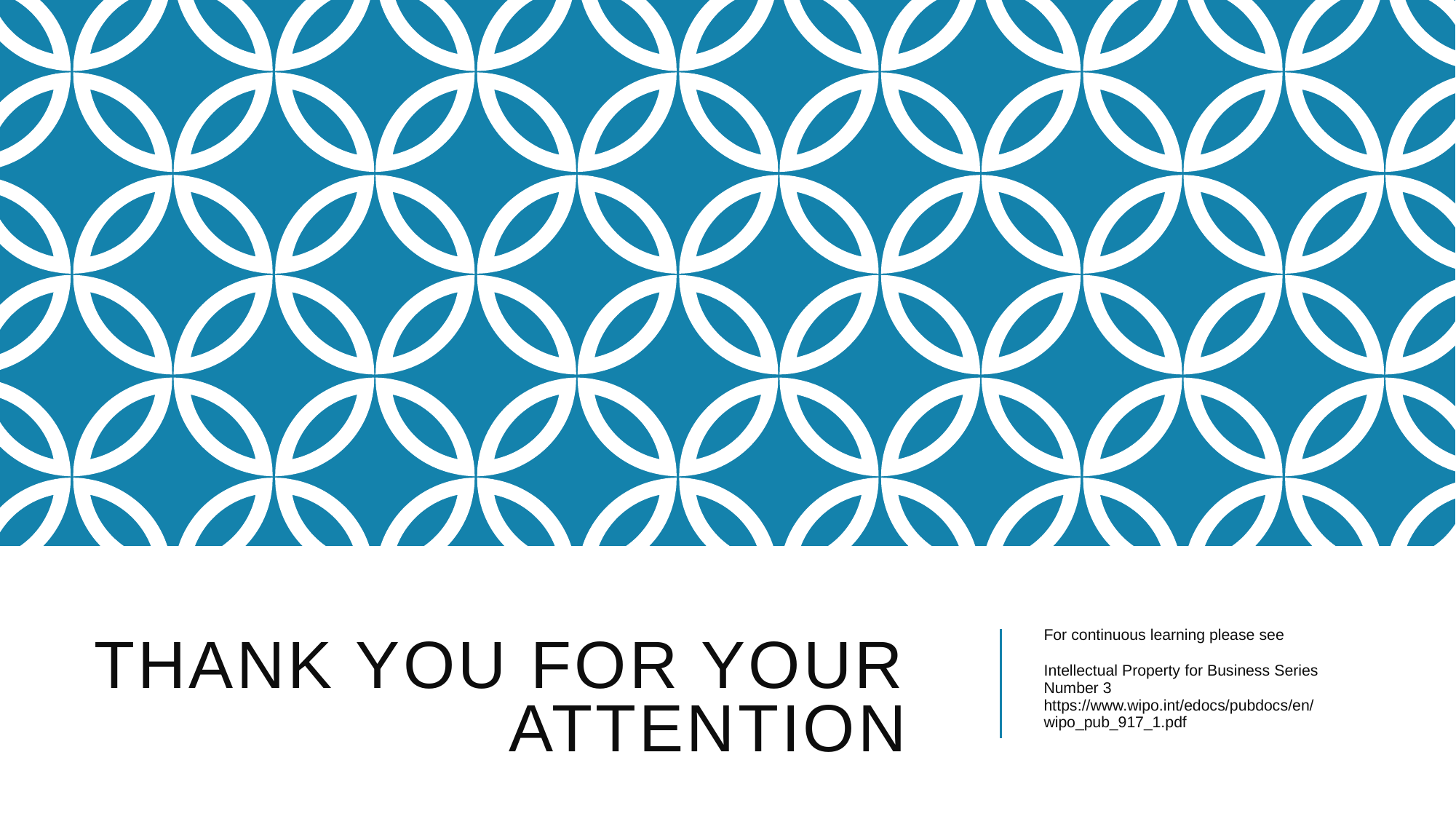

For continuous learning please see

Intellectual Property for Business Series
Number 3
https://www.wipo.int/edocs/pubdocs/en/wipo_pub_917_1.pdf

# Thank you for your attention